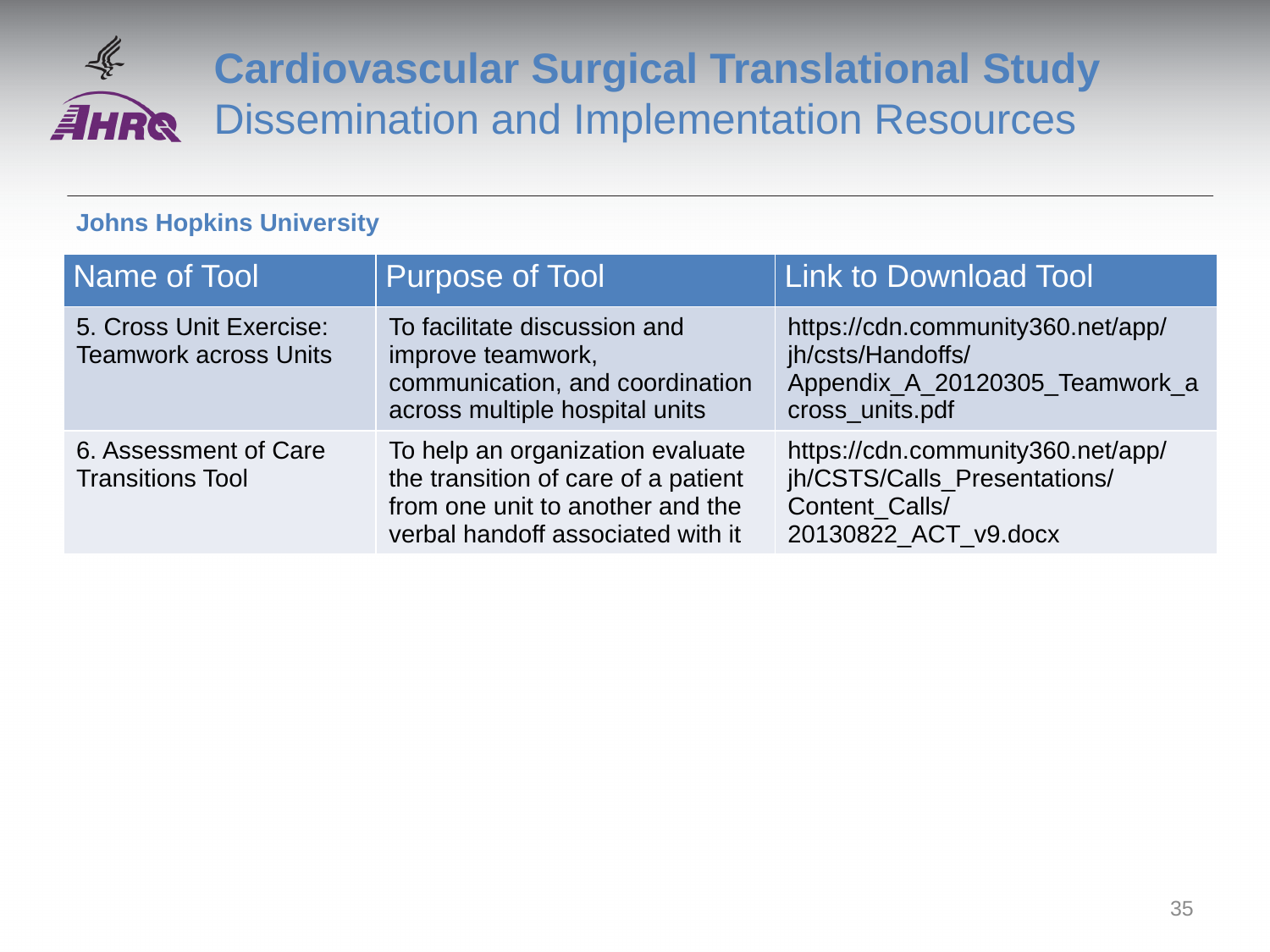

# Cardiovascular Surgical Translational Study Dissemination and Implementation Resources
Johns Hopkins University
| Name of Tool | Purpose of Tool | Link to Download Tool |
| --- | --- | --- |
| 5. Cross Unit Exercise: Teamwork across Units | To facilitate discussion and improve teamwork, communication, and coordination across multiple hospital units | https://cdn.community360.net/app/jh/csts/Handoffs/Appendix\_A\_20120305\_Teamwork\_across\_units.pdf |
| 6. Assessment of Care Transitions Tool | To help an organization evaluate the transition of care of a patient from one unit to another and the verbal handoff associated with it | https://cdn.community360.net/app/jh/CSTS/Calls\_Presentations/Content\_Calls/20130822\_ACT\_v9.docx |
35